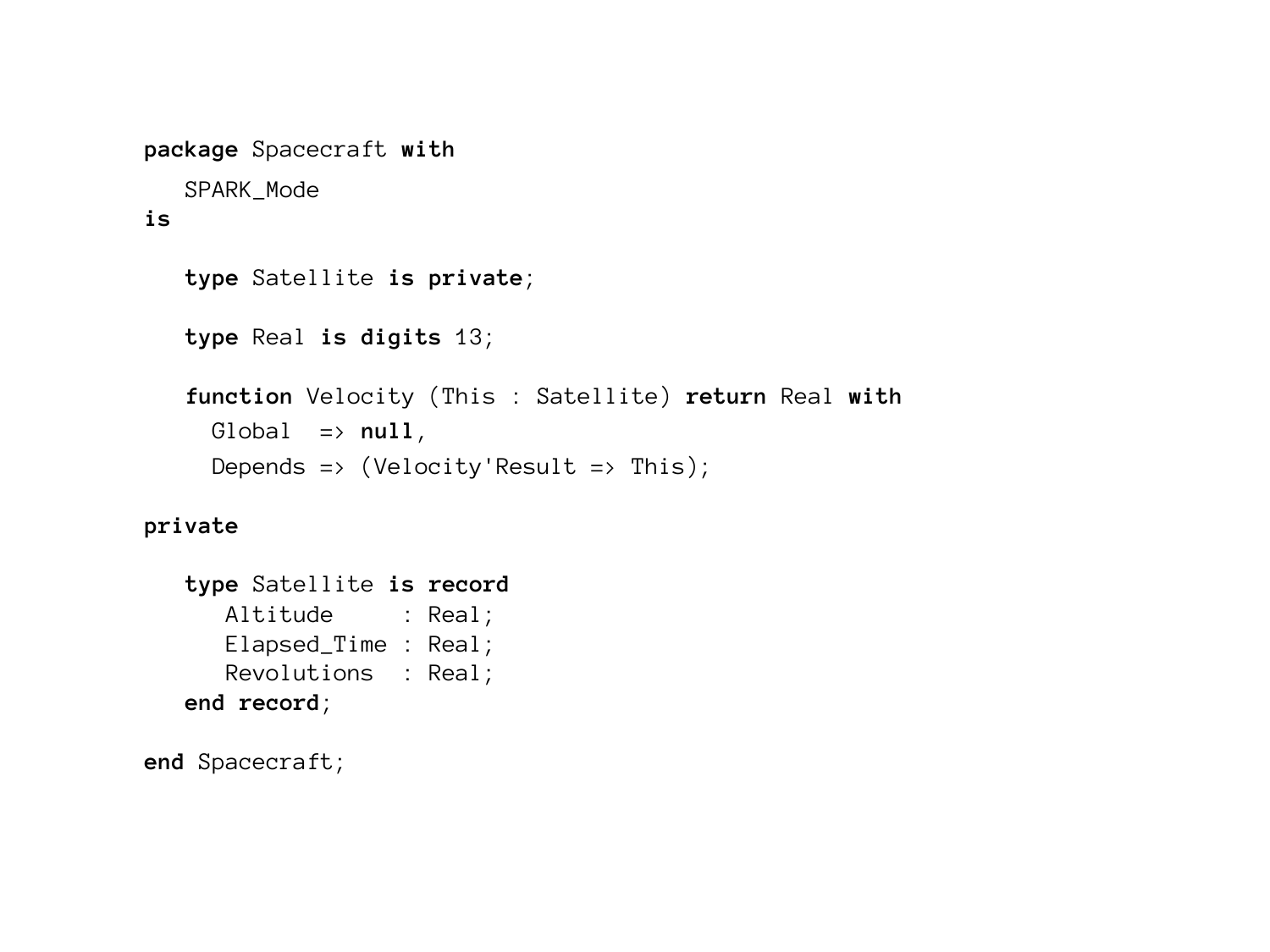

package Spacecraft with
   SPARK_Mode
is

   type Satellite is private;

   type Real is digits 13;

   function Velocity (This : Satellite) return Real with
     Global  => null,
     Depends => (Velocity'Result => This);

private

   type Satellite is record
      Altitude     : Real;
      Elapsed_Time : Real;
      Revolutions  : Real;
   end record;

end Spacecraft;